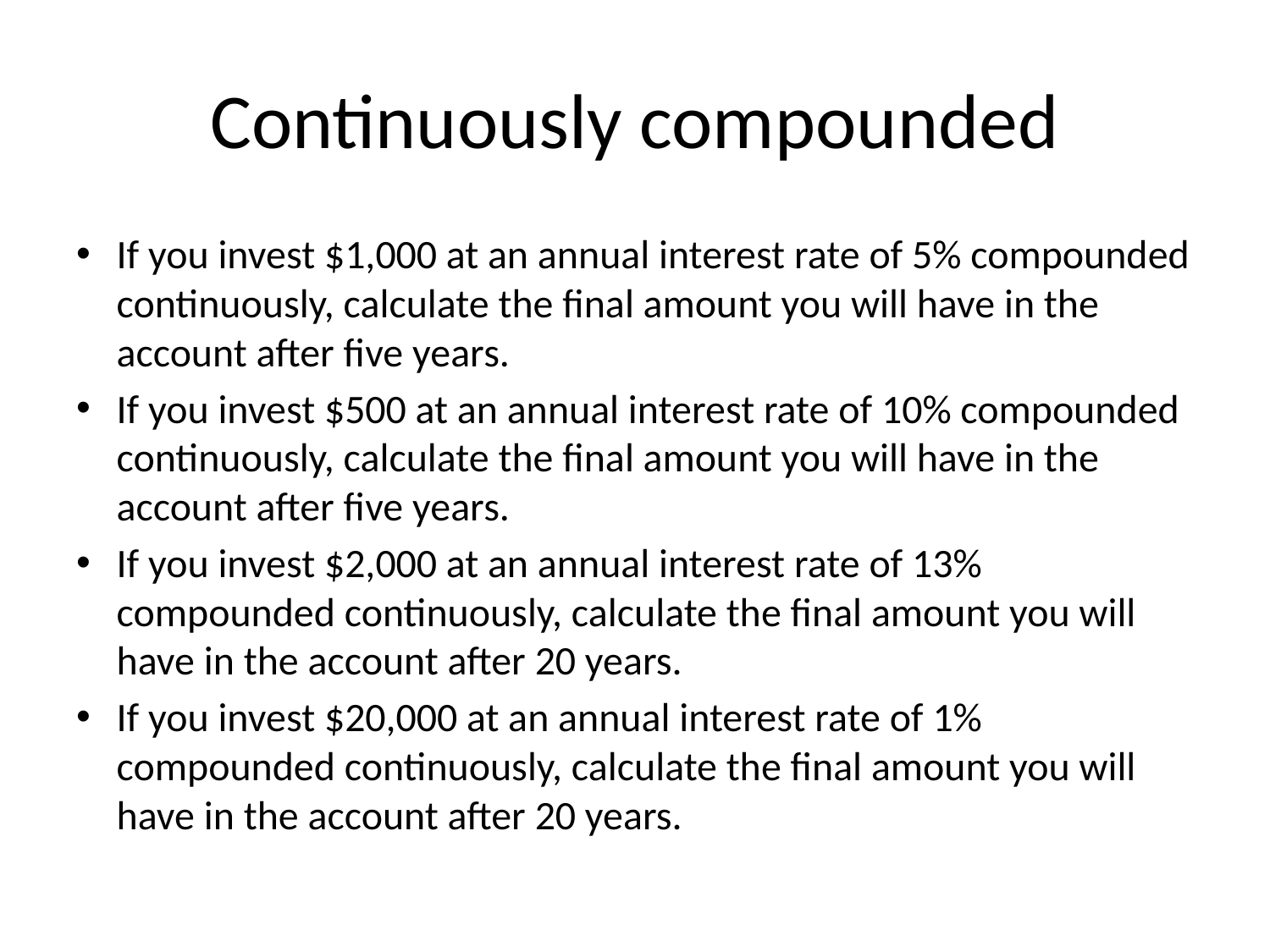

# Continuously compounded
If you invest $1,000 at an annual interest rate of 5% compounded continuously, calculate the final amount you will have in the account after five years.
If you invest $500 at an annual interest rate of 10% compounded continuously, calculate the final amount you will have in the account after five years.
If you invest $2,000 at an annual interest rate of 13% compounded continuously, calculate the final amount you will have in the account after 20 years.
If you invest $20,000 at an annual interest rate of 1% compounded continuously, calculate the final amount you will have in the account after 20 years.